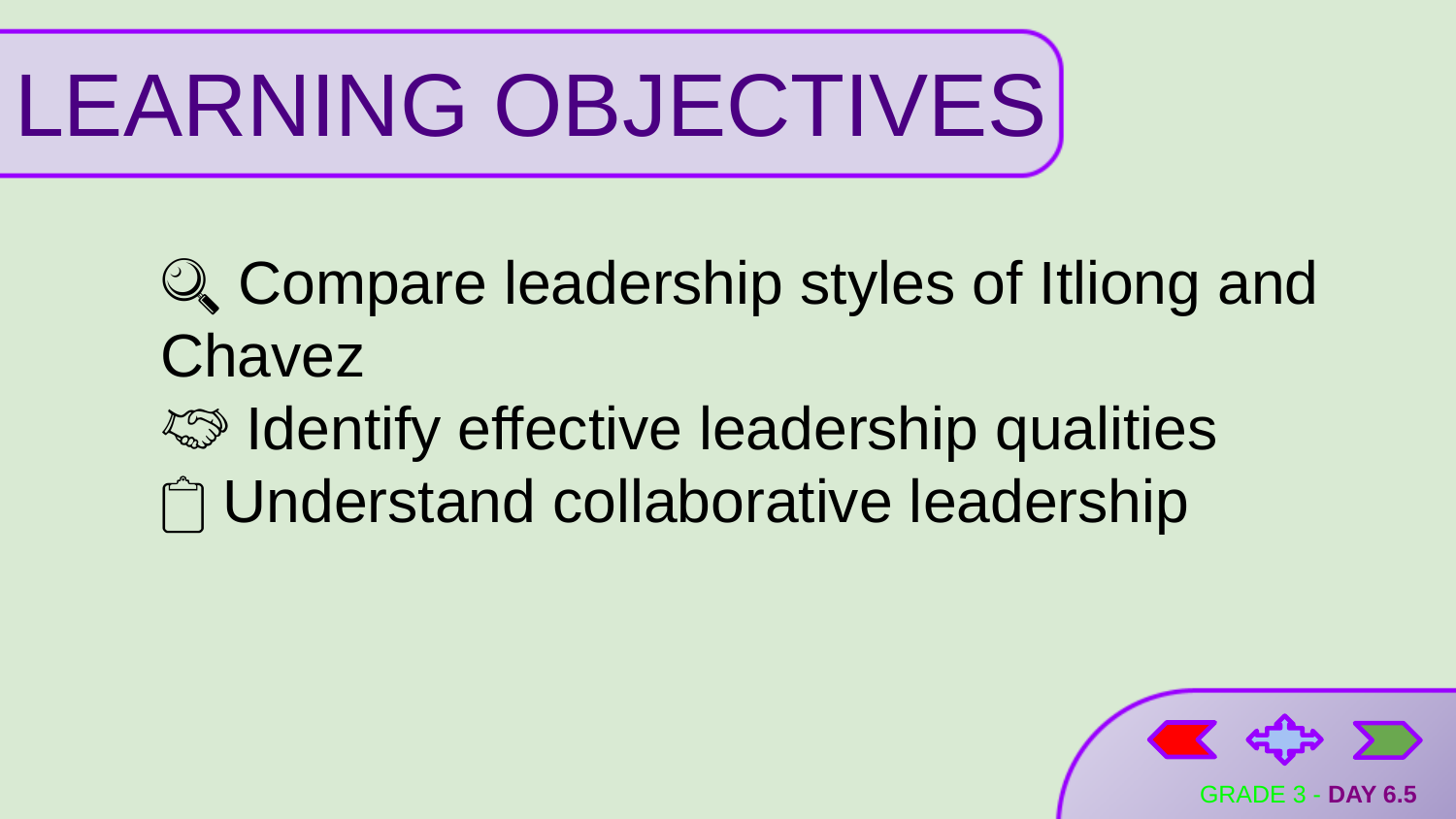

# LEARNING OBJECTIVES

🔍 Compare leadership styles of Itliong and Chavez
🤝 Identify effective leadership qualities
📋 Understand collaborative leadership

GRADE 3 - DAY 6.5